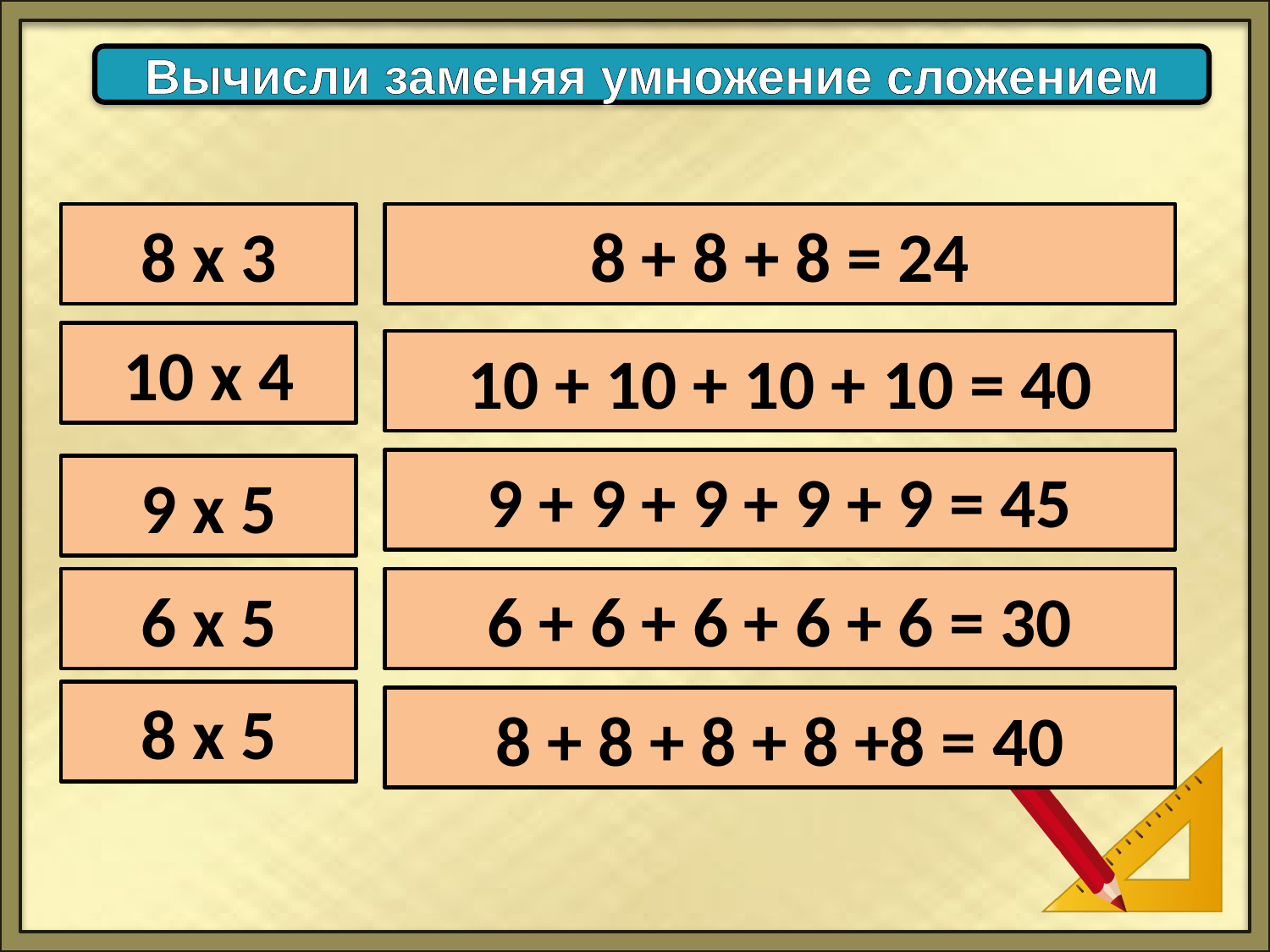

Вычисли заменяя умножение сложением
8 х 3
8 + 8 + 8 = 24
10 х 4
10 + 10 + 10 + 10 = 40
9 + 9 + 9 + 9 + 9 = 45
9 х 5
6 х 5
6 + 6 + 6 + 6 + 6 = 30
8 х 5
8 + 8 + 8 + 8 +8 = 40